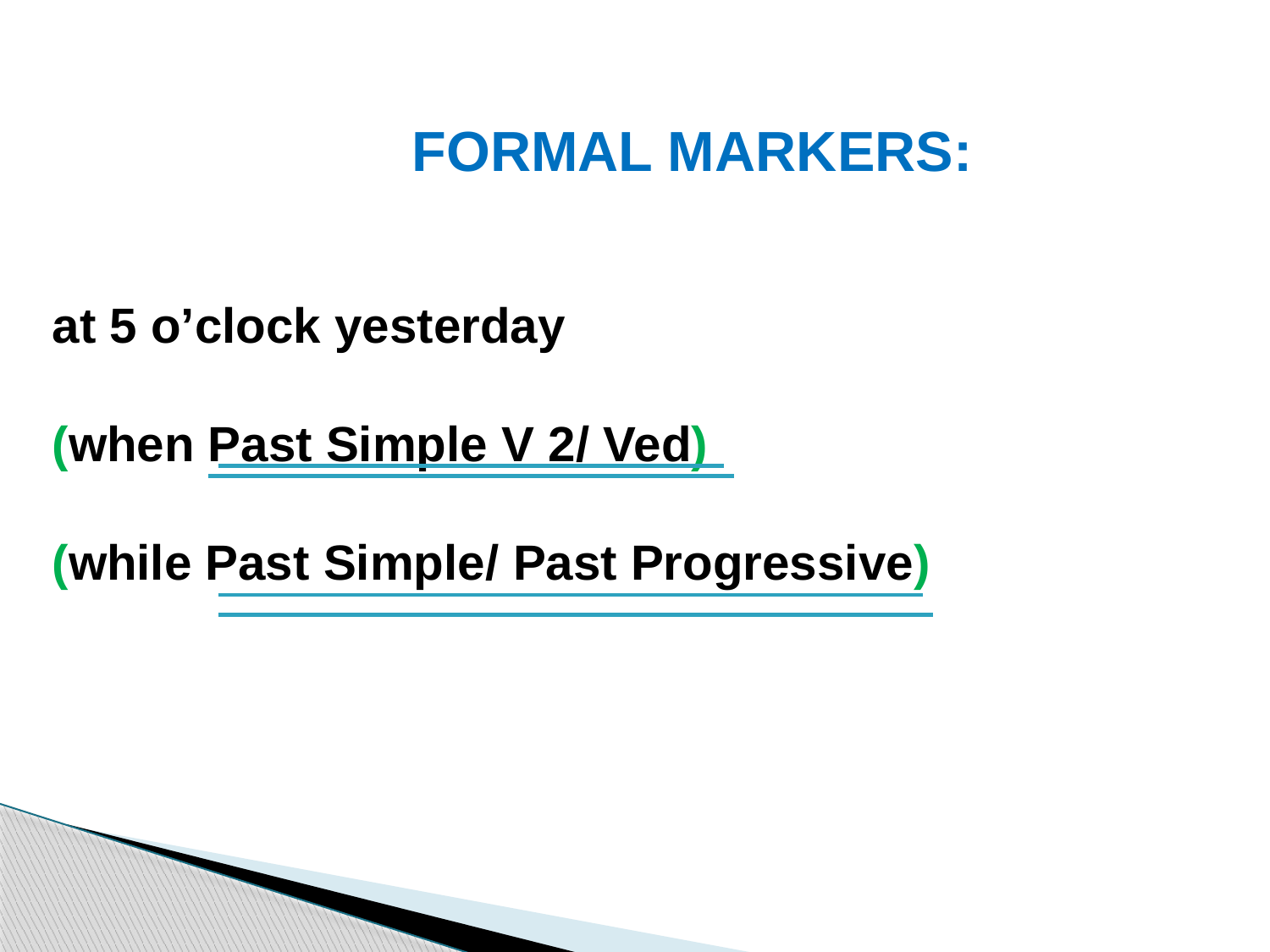

FORMAL MARKERS:
at 5 o’clock yesterday

(when Past Simple V 2/ Ved)

(while Past Simple/ Past Progressive)